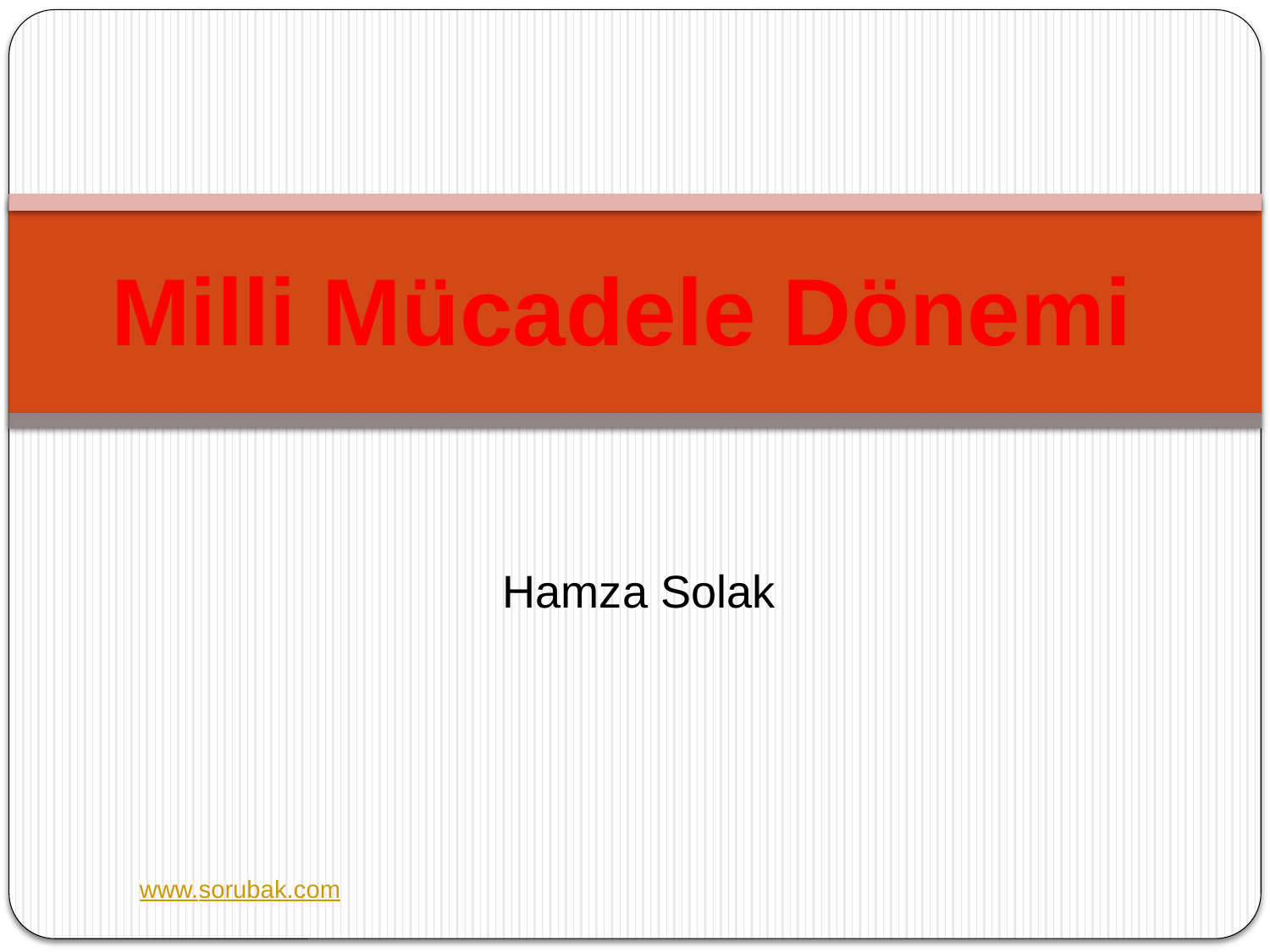

# Milli Mücadele Dönemi
Hamza Solak
www.sorubak.com